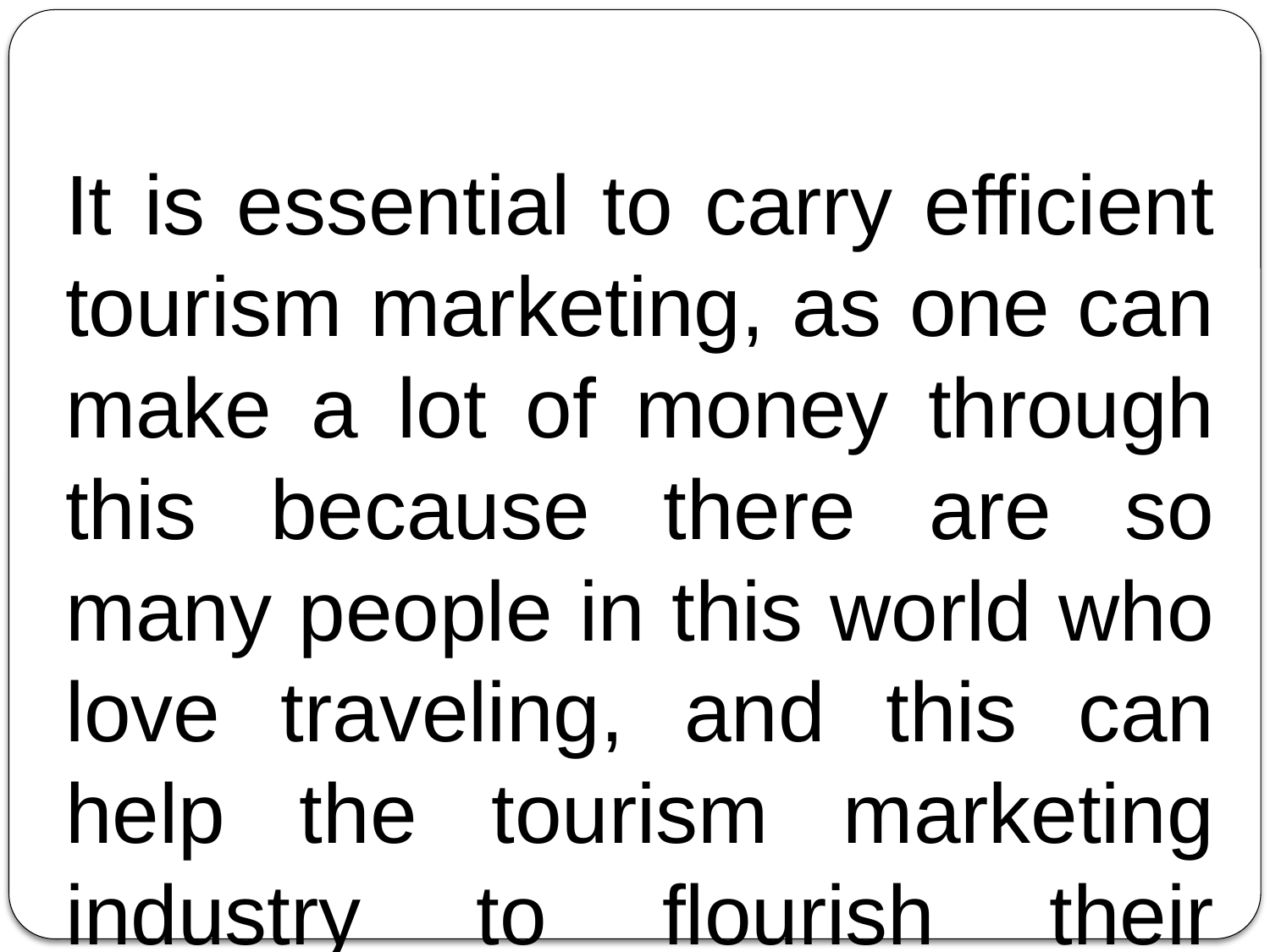

It is essential to carry efficient tourism marketing, as one can make a lot of money through this because there are so many people in this world who love traveling, and this can help the tourism marketing industry to flourish their business.